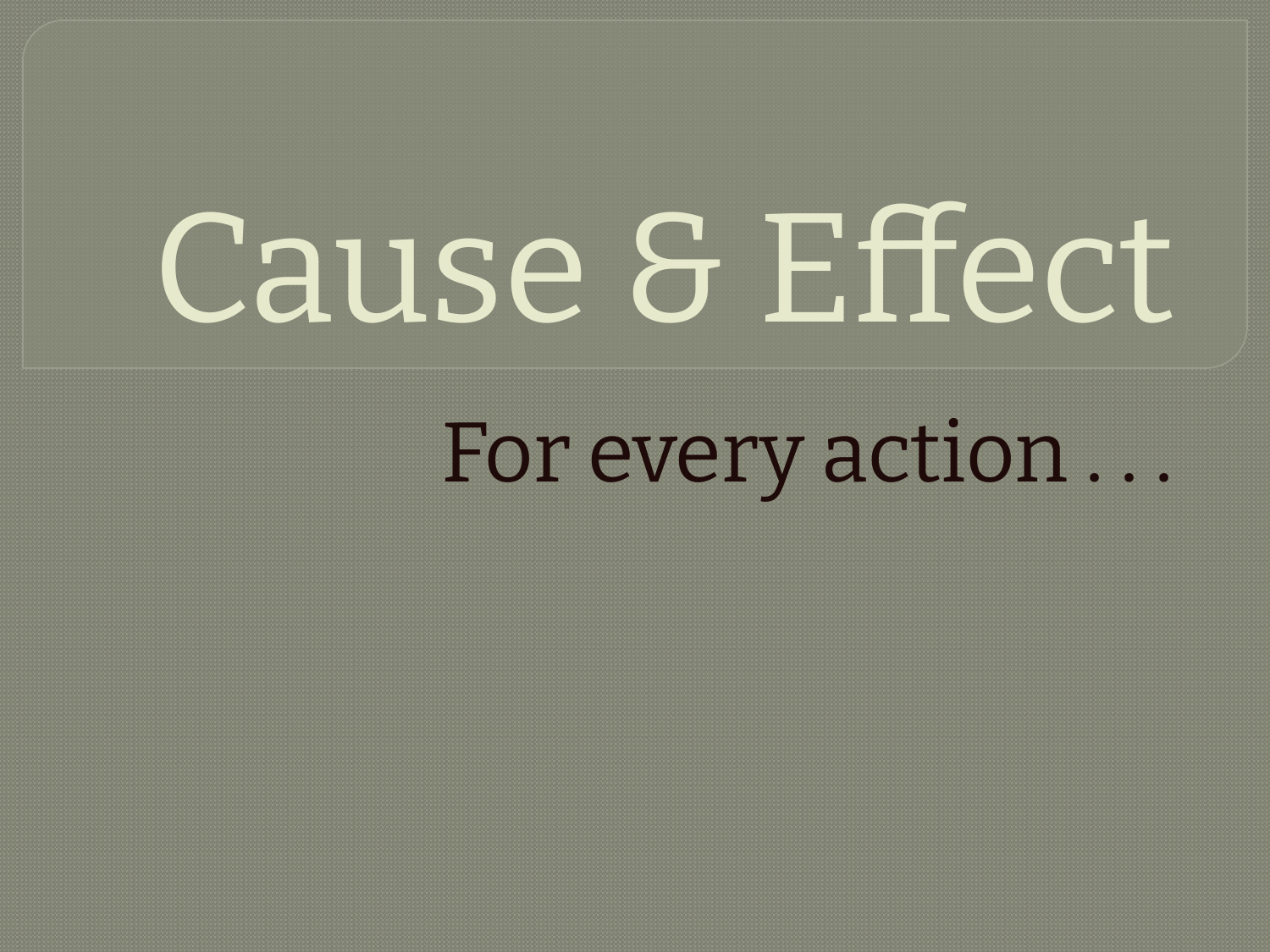

# Cause & Effect
For every action . . .